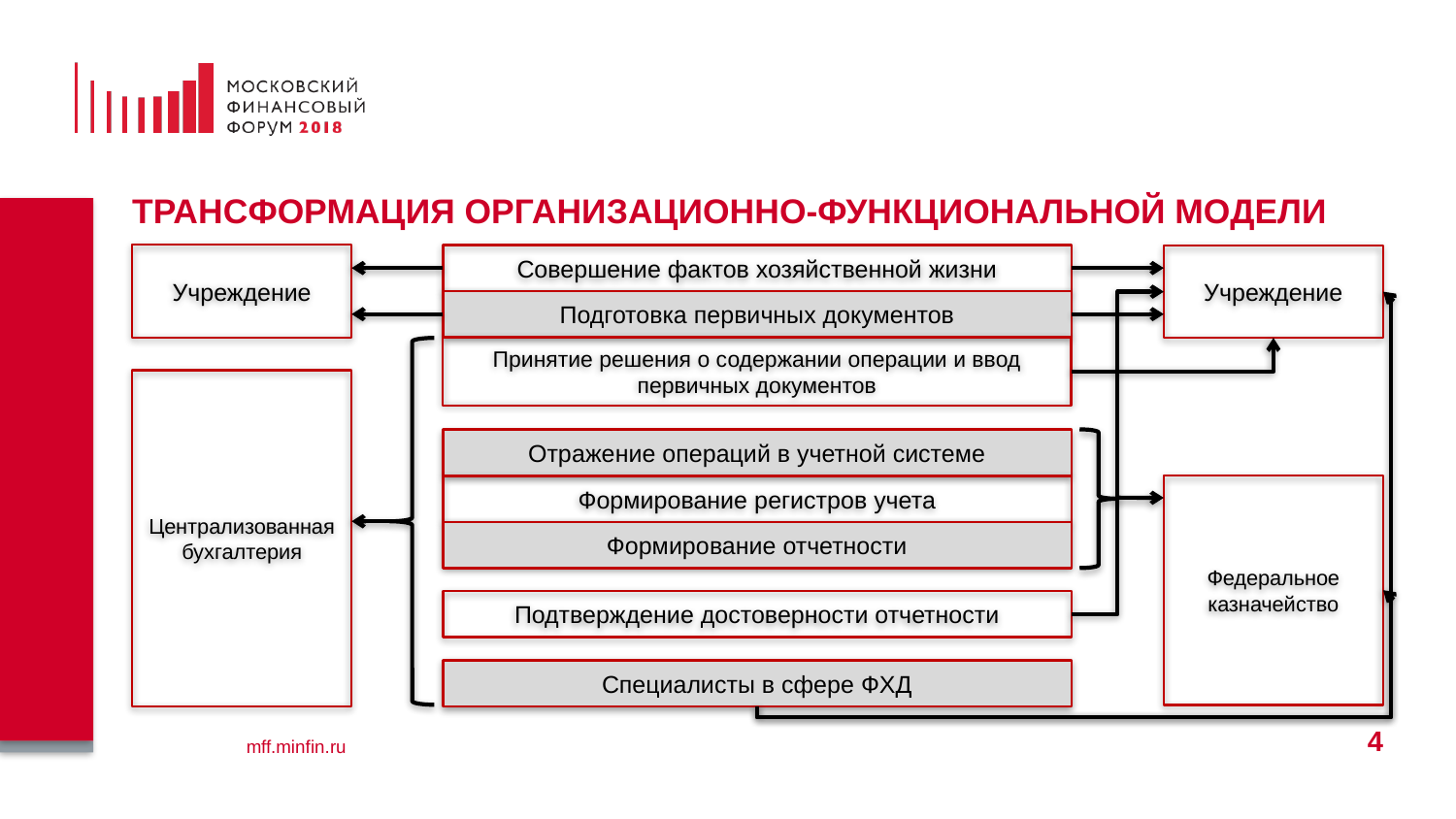

Трансформация организационно-функциональной модели
Учреждение
Совершение фактов хозяйственной жизни
Учреждение
Подготовка первичных документов
Принятие решения о содержании операции и ввод первичных документов

Централизованная бухгалтерия

Отражение операций в учетной системе
Федеральное казначейство
Формирование регистров учета
Формирование отчетности
Подтверждение достоверности отчетности
Специалисты в сфере ФХД
4